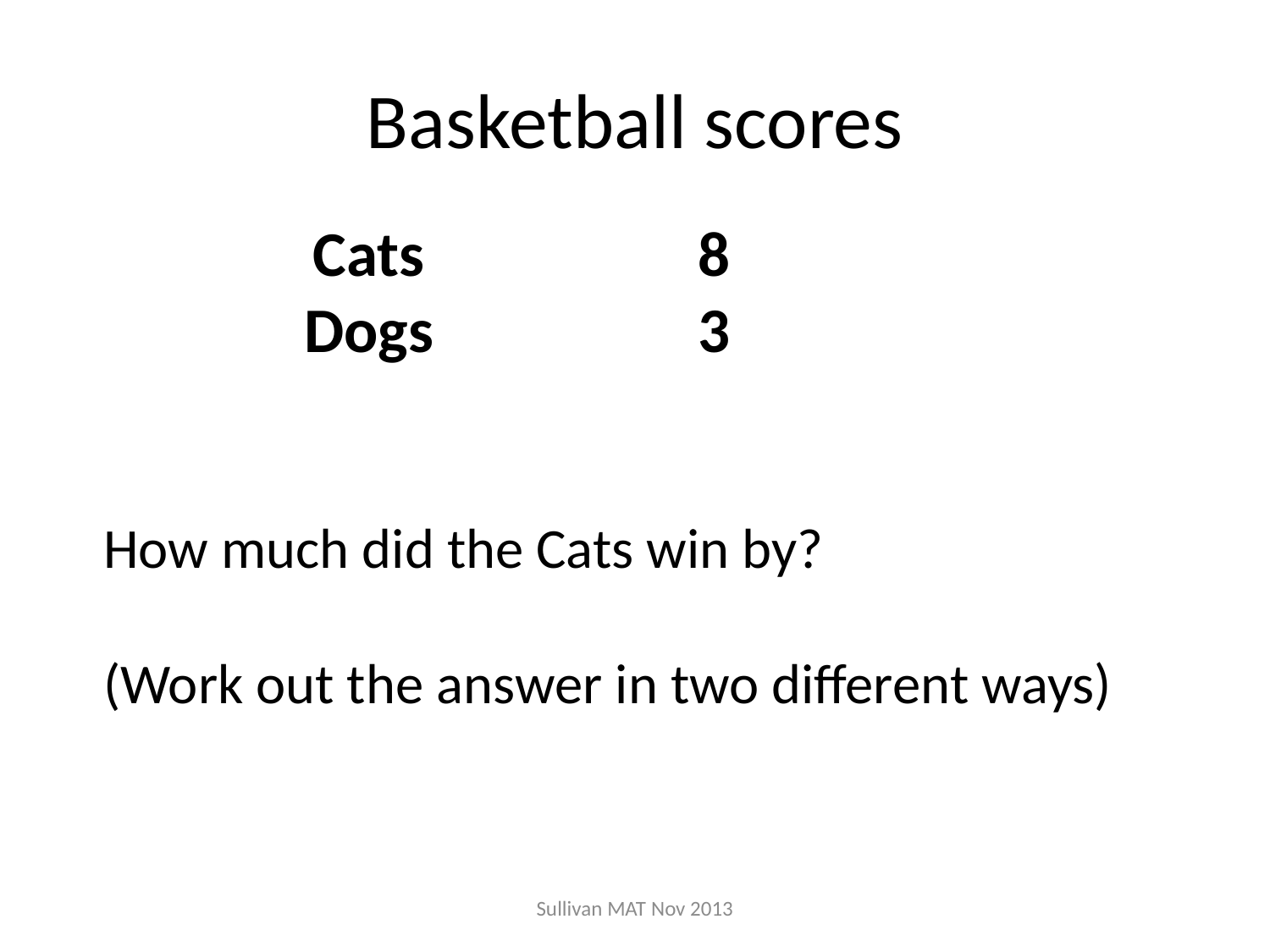

# Basketball scores
| Cats | 8 |
| --- | --- |
| Dogs | 3 |
How much did the Cats win by?

(Work out the answer in two different ways)
Sullivan MAT Nov 2013